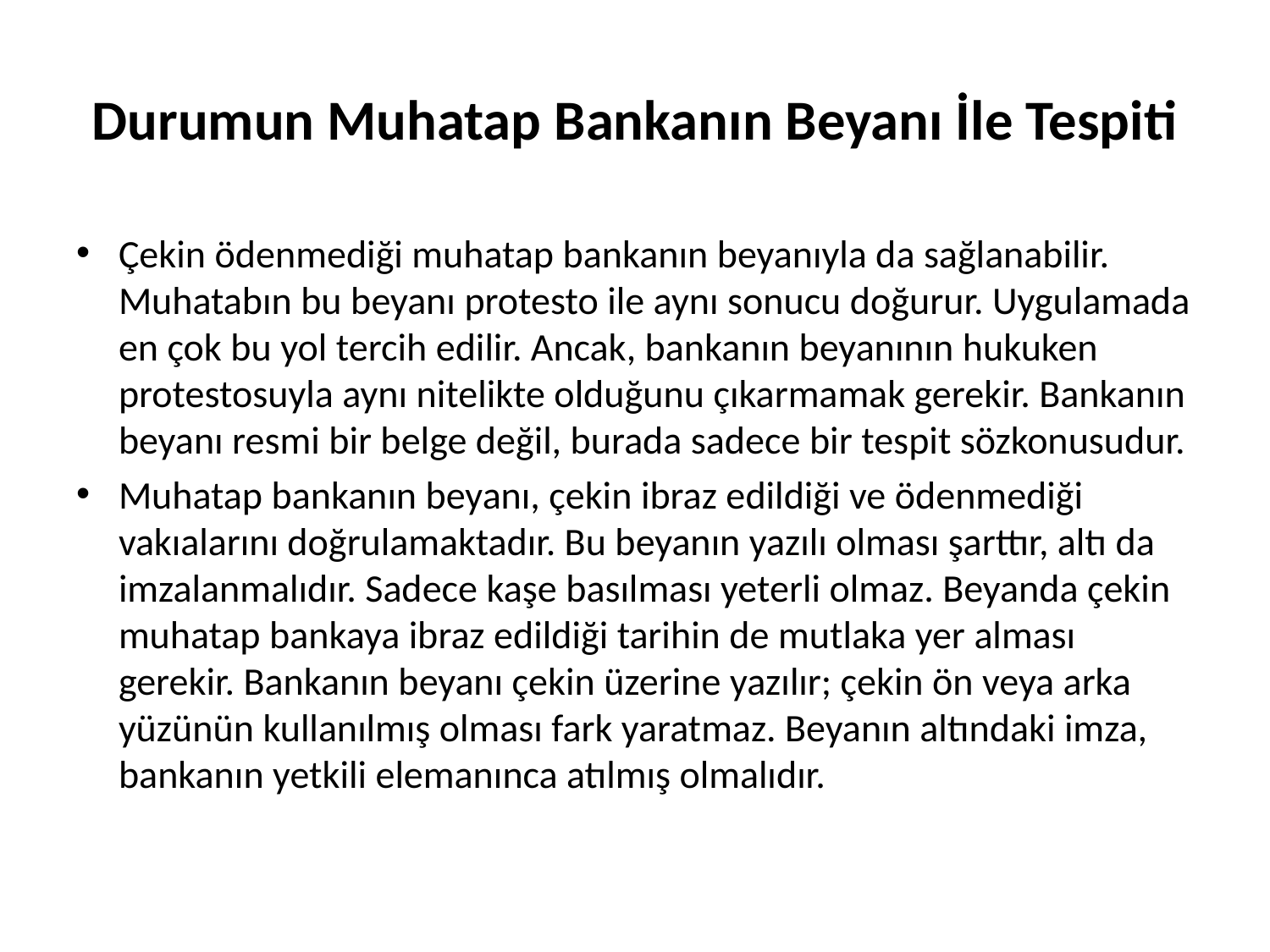

# Durumun Muhatap Bankanın Beyanı İle Tespiti
Çekin ödenmediği muhatap bankanın beyanıyla da sağlanabilir. Muhatabın bu beyanı protesto ile aynı sonucu doğurur. Uygulamada en çok bu yol tercih edilir. Ancak, bankanın beyanının hukuken protestosuyla aynı nitelikte olduğunu çıkarmamak gerekir. Bankanın beyanı resmi bir belge değil, burada sadece bir tespit sözkonusudur.
Muhatap bankanın beyanı, çekin ibraz edildiği ve ödenmediği vakıalarını doğrulamaktadır. Bu beyanın yazılı olması şarttır, altı da imzalanmalıdır. Sadece kaşe basılması yeterli olmaz. Beyanda çekin muhatap bankaya ibraz edildiği tarihin de mutlaka yer alması gerekir. Bankanın beyanı çekin üzerine yazılır; çekin ön veya arka yüzünün kullanılmış olması fark yaratmaz. Beyanın altındaki imza, bankanın yetkili elemanınca atılmış olmalıdır.